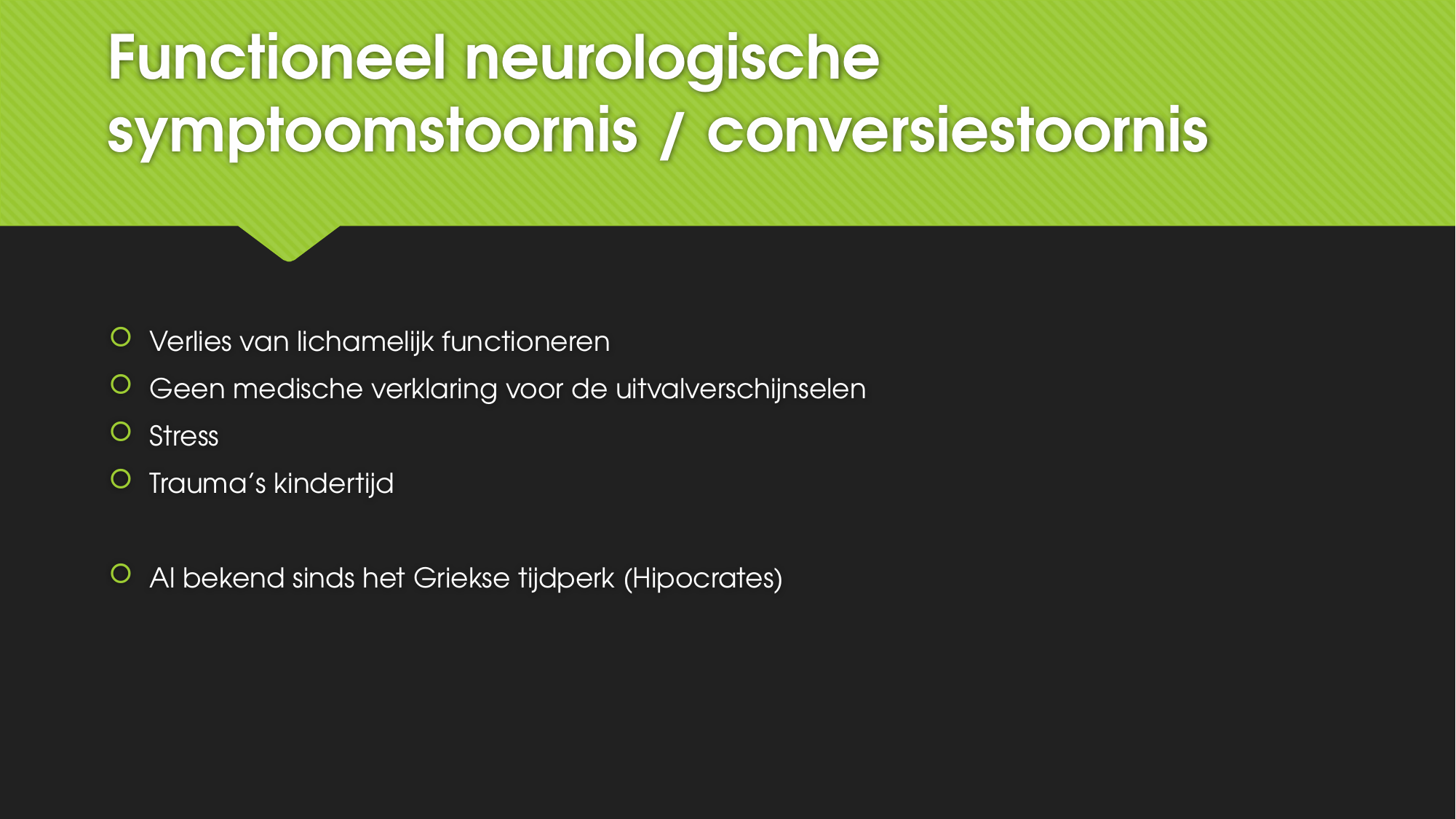

# Functioneel neurologische symptoomstoornis / conversiestoornis
Verlies van lichamelijk functioneren
Geen medische verklaring voor de uitvalverschijnselen
Stress
Trauma’s kindertijd

Al bekend sinds het Griekse tijdperk (Hipocrates)